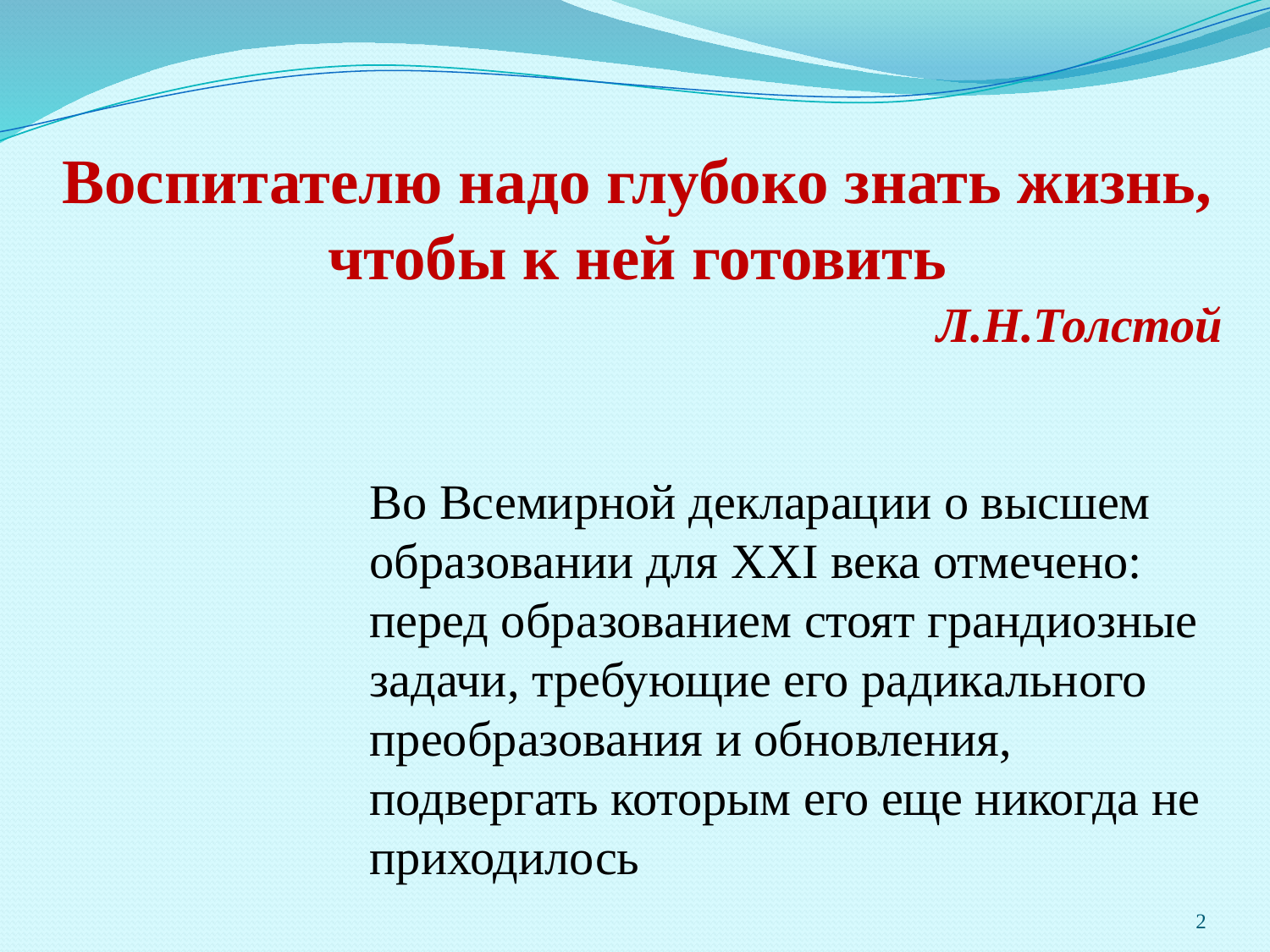

Воспитателю надо глубоко знать жизнь,
чтобы к ней готовить
Л.Н.Толстой

Во Всемирной декларации о высшем образовании для XXI века отмечено: перед образованием стоят грандиозные задачи, требующие его радикального преобразования и обновления, подвергать которым его еще никогда не приходилось

2